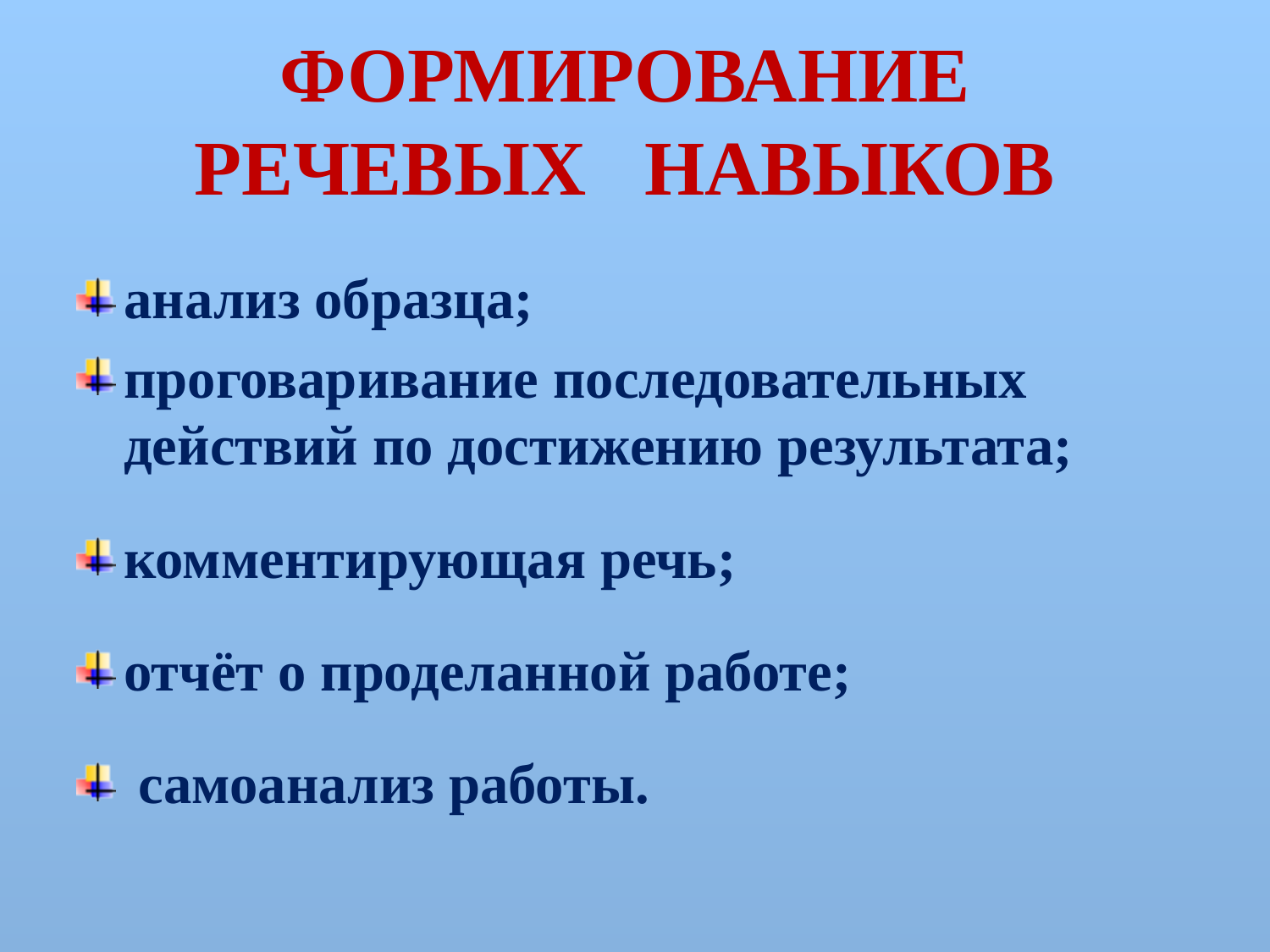

# ФОРМИРОВАНИЕ РЕЧЕВЫХ   НАВЫКОВ
анализ образца;
проговаривание последовательных действий по достижению результата;
комментирующая речь;
отчёт о проделанной работе;
 самоанализ работы.